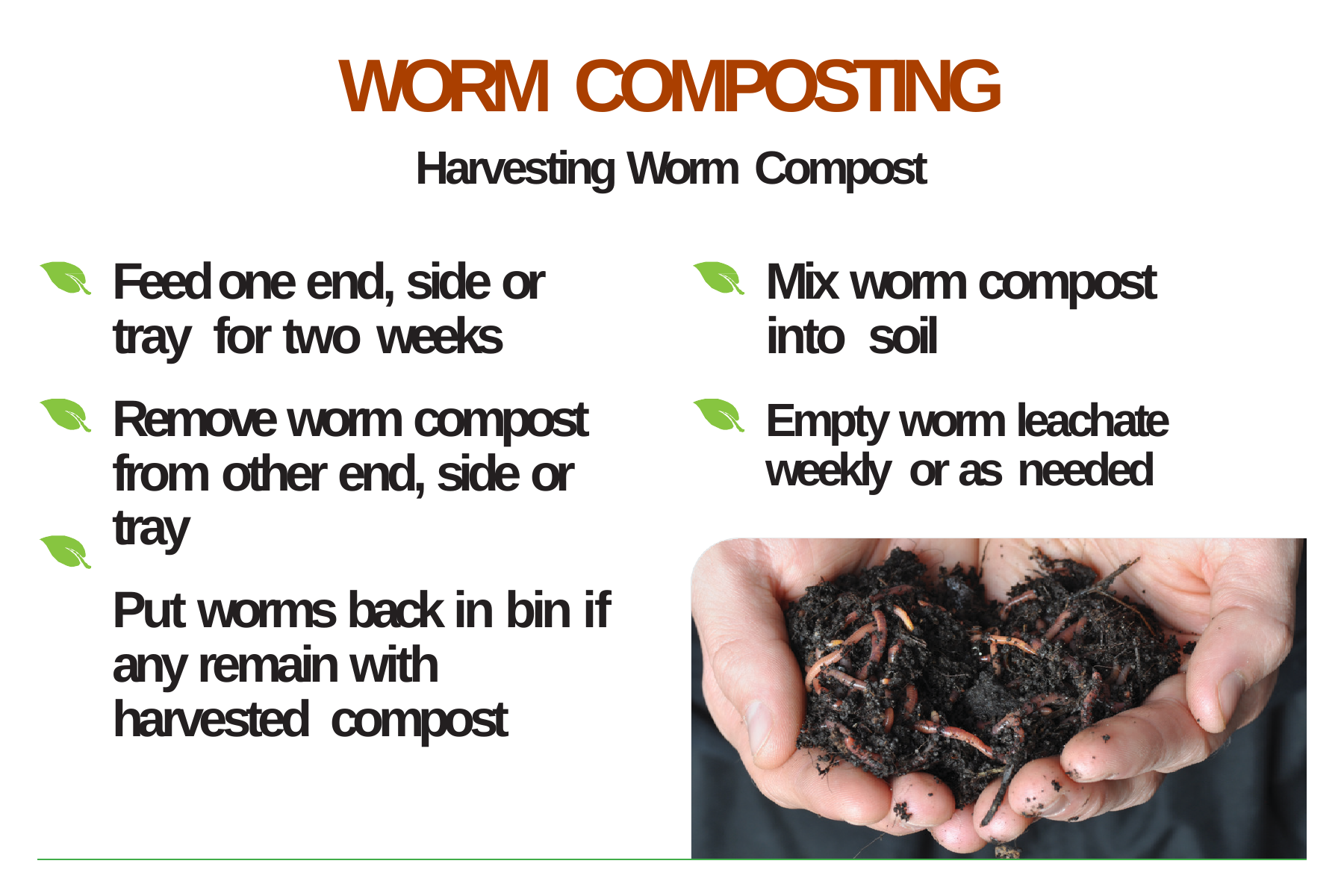

# WORM COMPOSTING
Harvesting Worm Compost
Feed one end, side or tray  for two weeks
Remove worm compost  from other end, side or tray
Put worms back in bin if  any remain with harvested  compost
Mix worm compost into  soil
Empty worm leachate weekly  or as needed